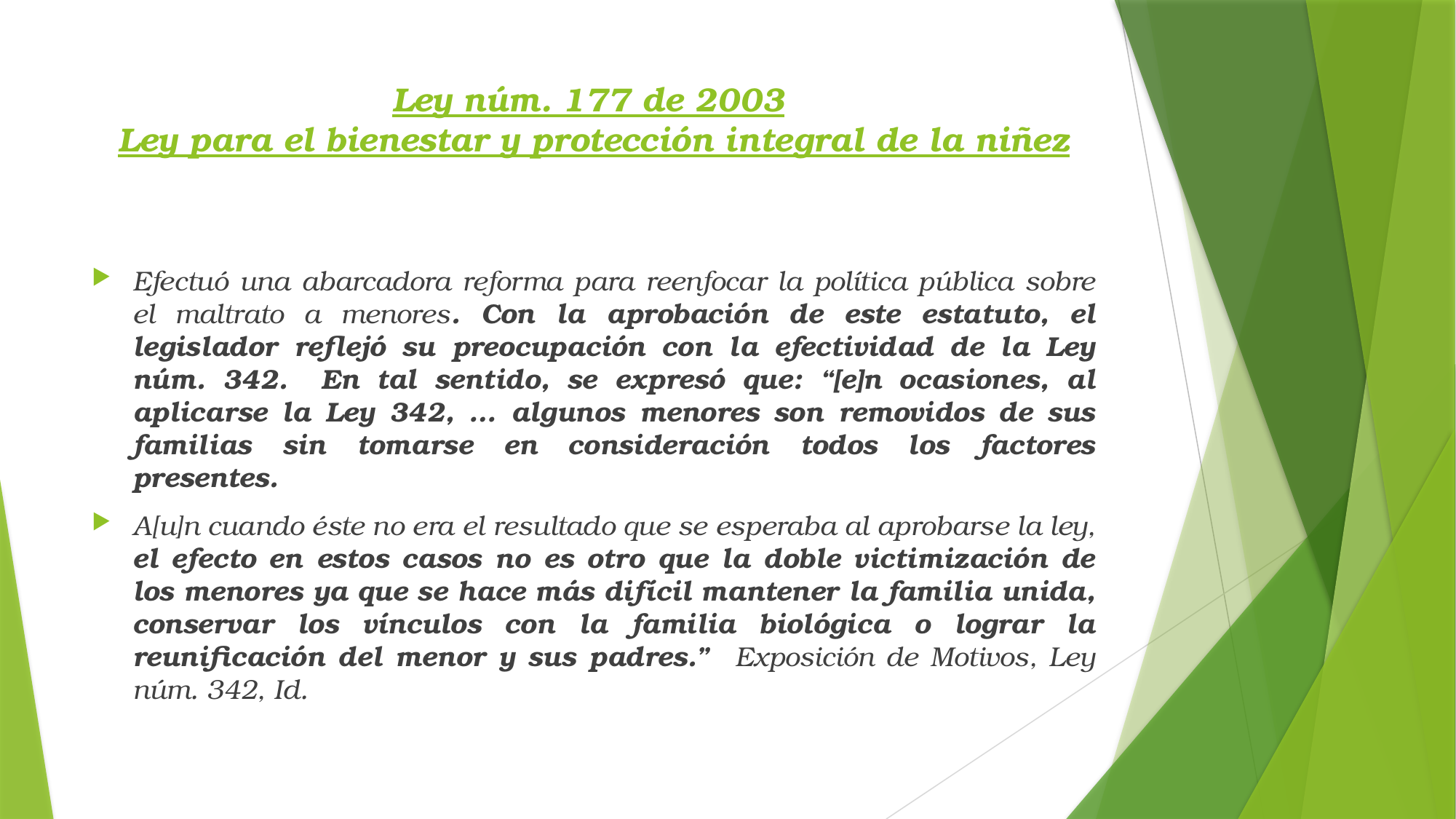

# Ley núm. 177 de 2003 Ley para el bienestar y protección integral de la niñez
Efectuó una abarcadora reforma para reenfocar la política pública sobre el maltrato a menores. Con la aprobación de este estatuto, el legislador reflejó su preocupación con la efectividad de la Ley núm. 342.  En tal sentido, se expresó que: “[e]n ocasiones, al aplicarse la Ley 342, … algunos menores son removidos de sus familias sin tomarse en consideración todos los factores presentes.
A[u]n cuando éste no era el resultado que se esperaba al aprobarse la ley, el efecto en estos casos no es otro que la doble victimización de los menores ya que se hace más difícil mantener la familia unida, conservar los vínculos con la familia biológica o lograr la reunificación del menor y sus padres.”  Exposición de Motivos, Ley núm. 342, Id.